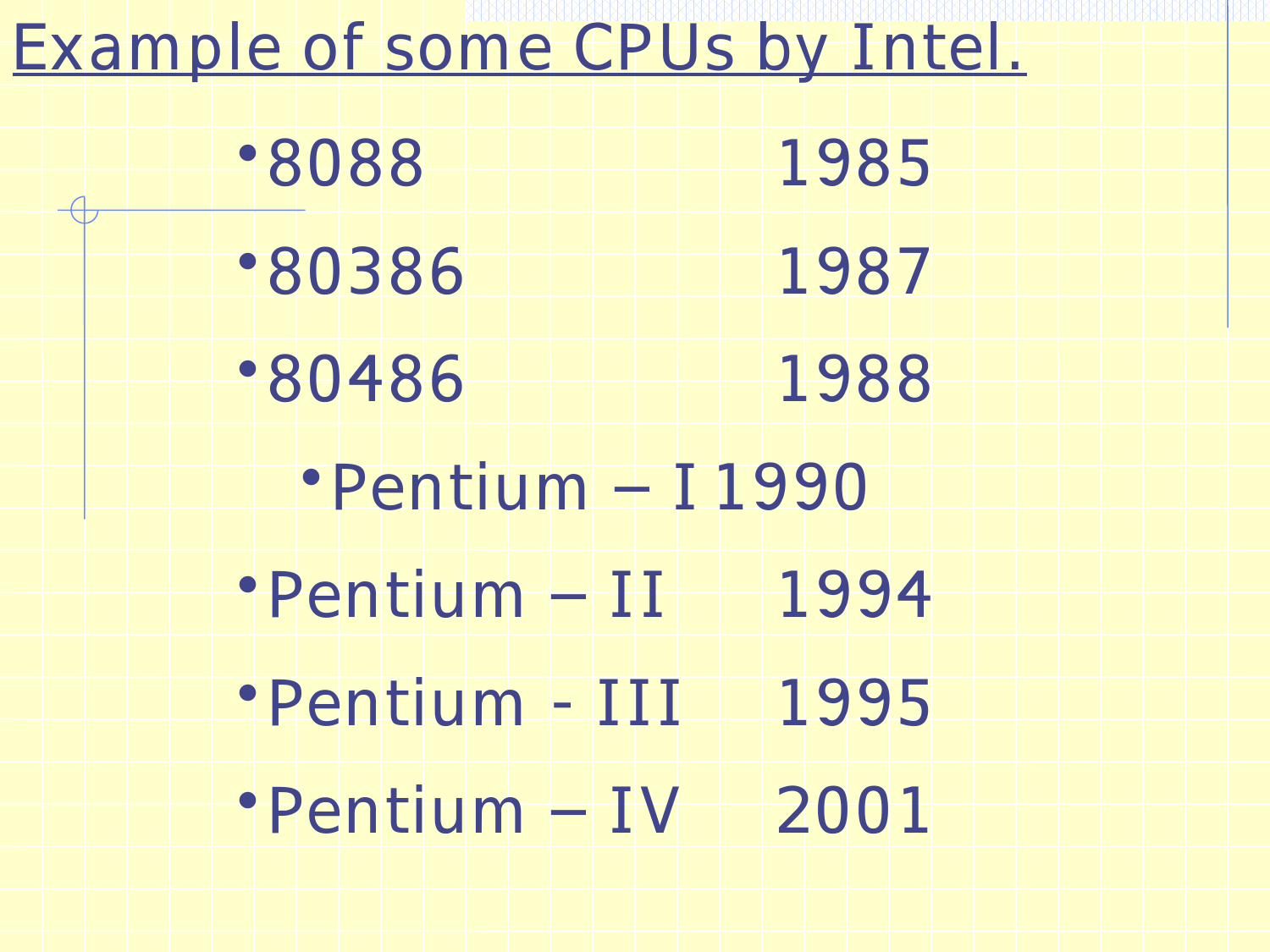

Example of some CPUs by Intel.
8088			1985
80386			1987
80486			1988
Pentium – I	1990
Pentium – II	1994
Pentium - III	1995
Pentium – IV	2001